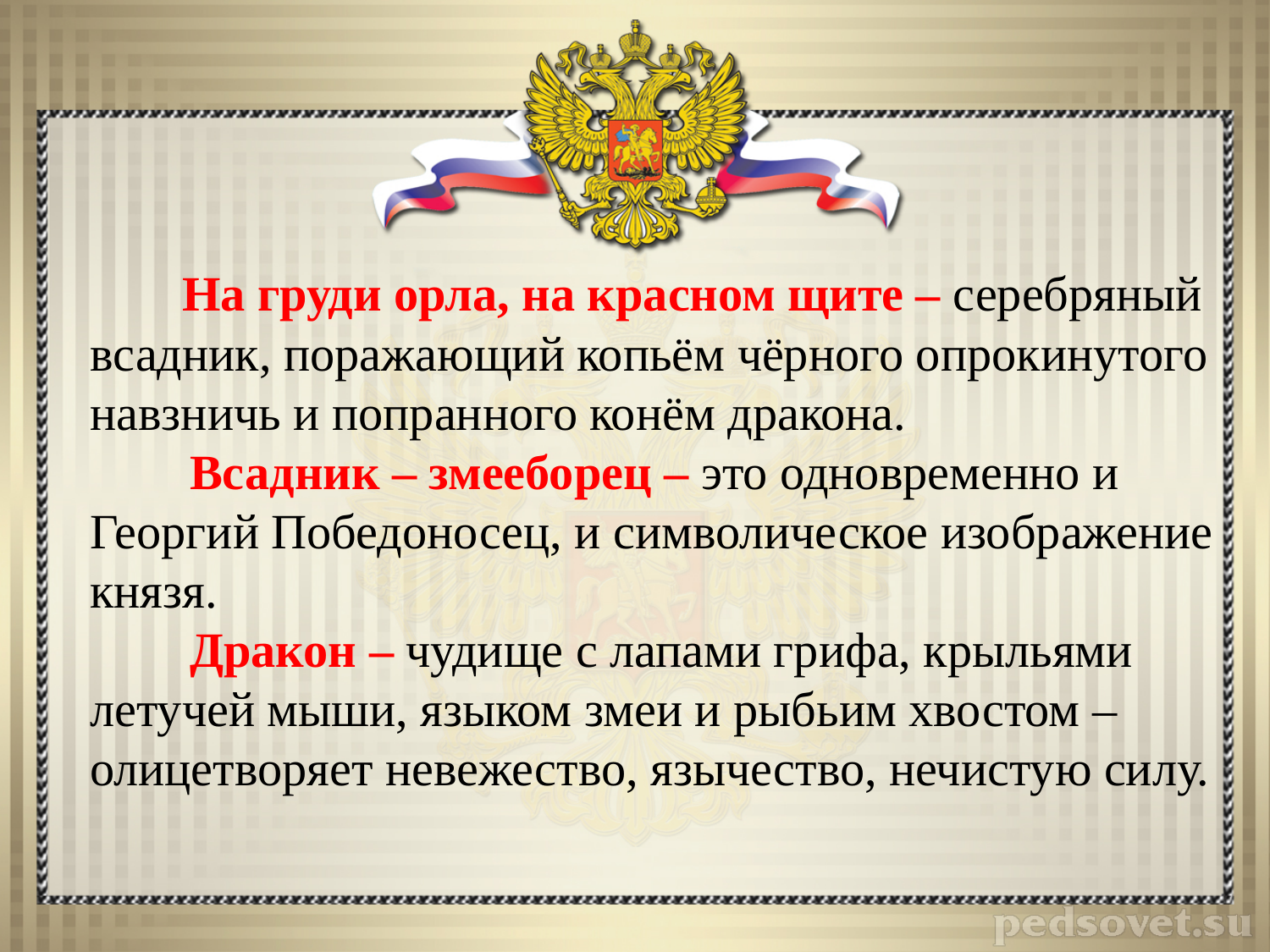

На груди орла, на красном щите – серебряный всадник, поражающий копьём чёрного опрокинутого навзничь и попранного конём дракона.
            Всадник – змееборец – это одновременно и Георгий Победоносец, и символическое изображение князя.
            Дракон – чудище с лапами грифа, крыльями летучей мыши, языком змеи и рыбьим хвостом –  олицетворяет невежество, язычество, нечистую силу.